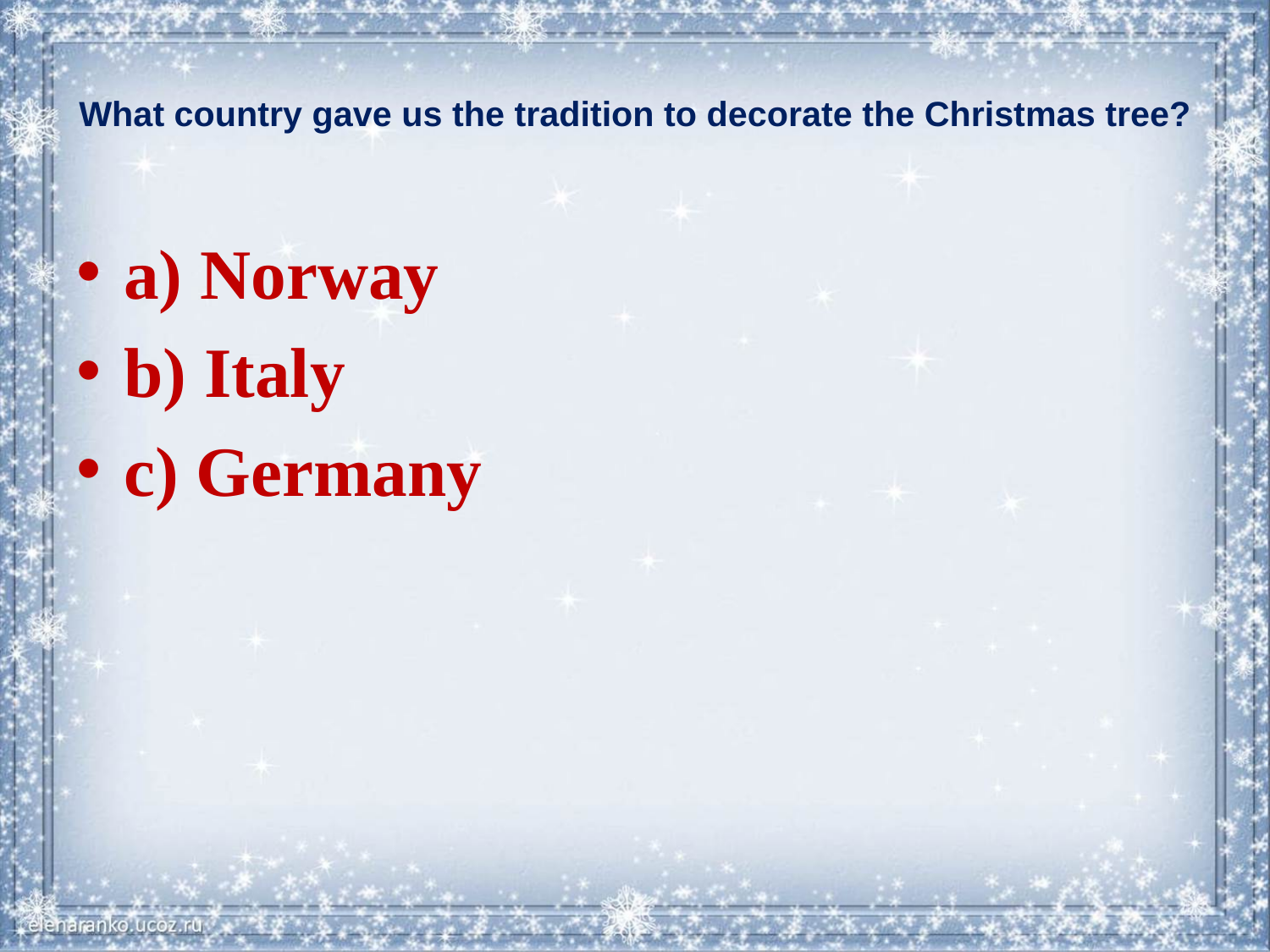

# What country gave us the tradition to decorate the Christmas tree?
a) Norway
b) Italy
c) Germany